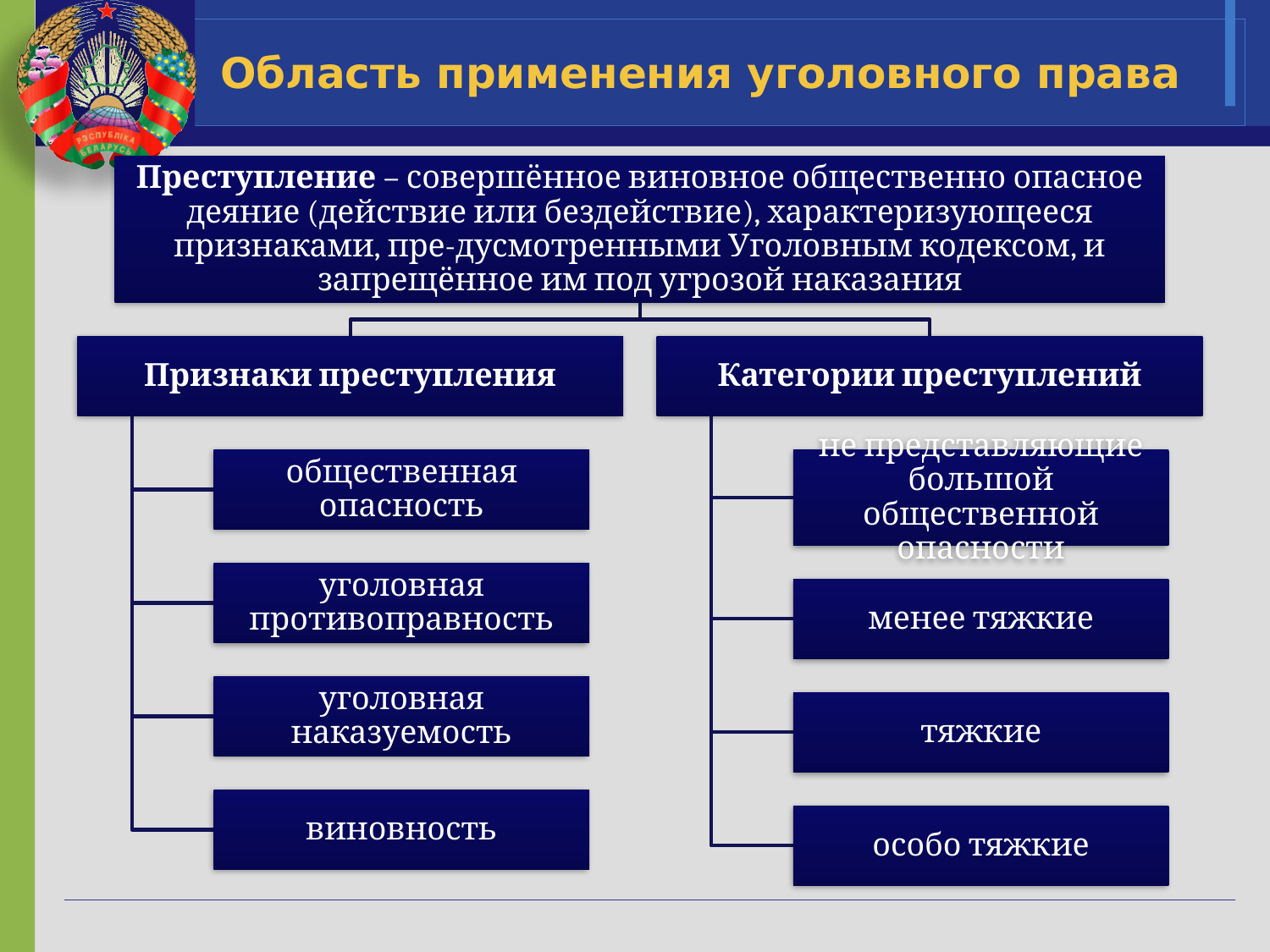

# Область применения уголовного права
Преступление – совершённое виновное общественно опасное деяние (действие или бездействие), характеризующееся признаками, пре-дусмотренными Уголовным кодексом, и запрещённое им под угрозой наказания
Признаки преступления
общественная опасность
уголовная противоправность
уголовная наказуемость
виновность
Категории преступлений
не представляющие большой общественной опасности
менее тяжкие
тяжкие
особо тяжкие